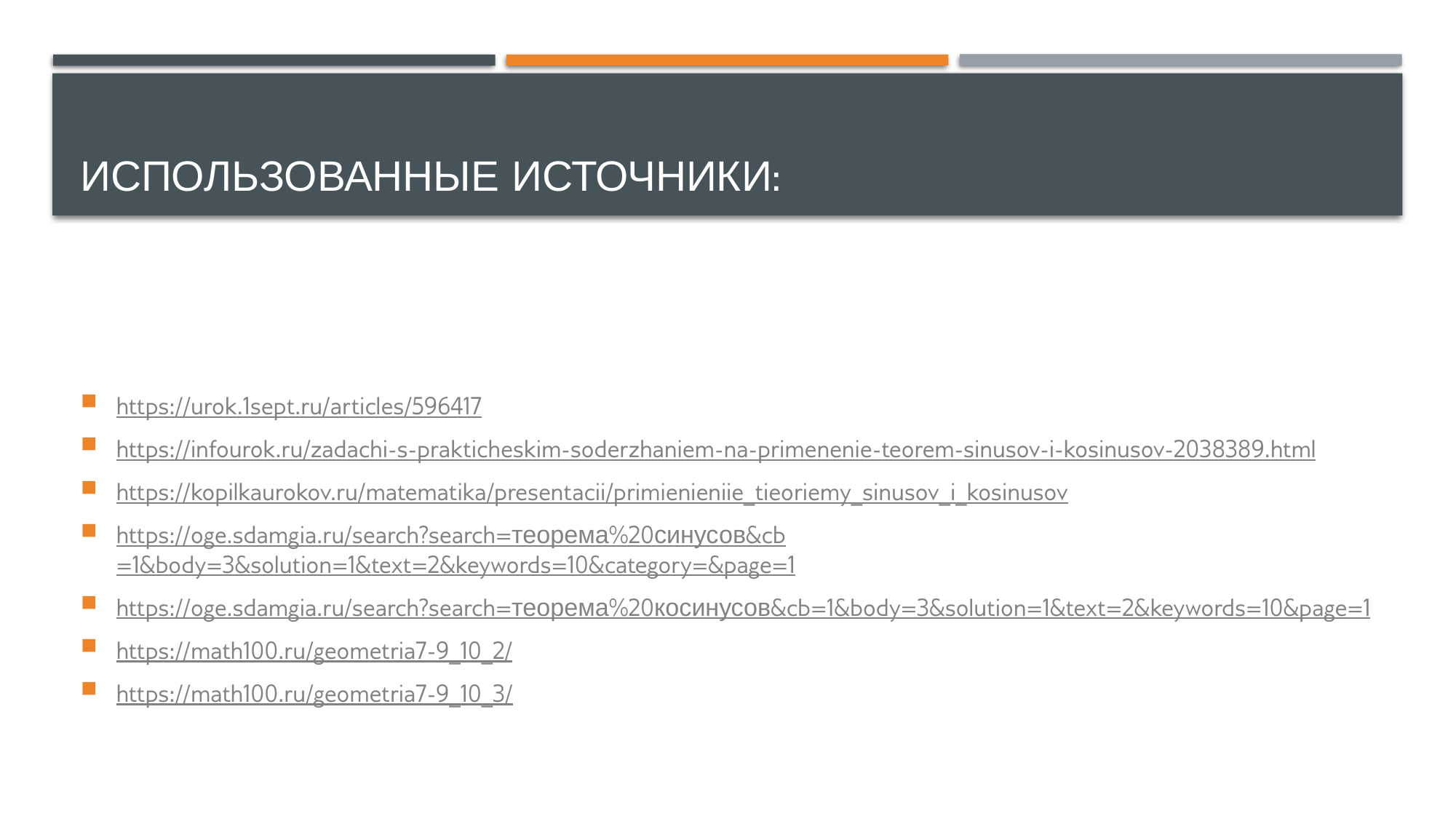

# Использованные источники:

https://urok.1sept.ru/articles/596417
https://infourok.ru/zadachi-s-prakticheskim-soderzhaniem-na-primenenie-teorem-sinusov-i-kosinusov-2038389.html
https://kopilkaurokov.ru/matematika/presentacii/primienieniie_tieoriemy_sinusov_i_kosinusov
https://oge.sdamgia.ru/search?search=теорема%20синусов&cb=1&body=3&solution=1&text=2&keywords=10&category=&page=1
https://oge.sdamgia.ru/search?search=теорема%20косинусов&cb=1&body=3&solution=1&text=2&keywords=10&page=1
https://math100.ru/geometria7-9_10_2/
https://math100.ru/geometria7-9_10_3/